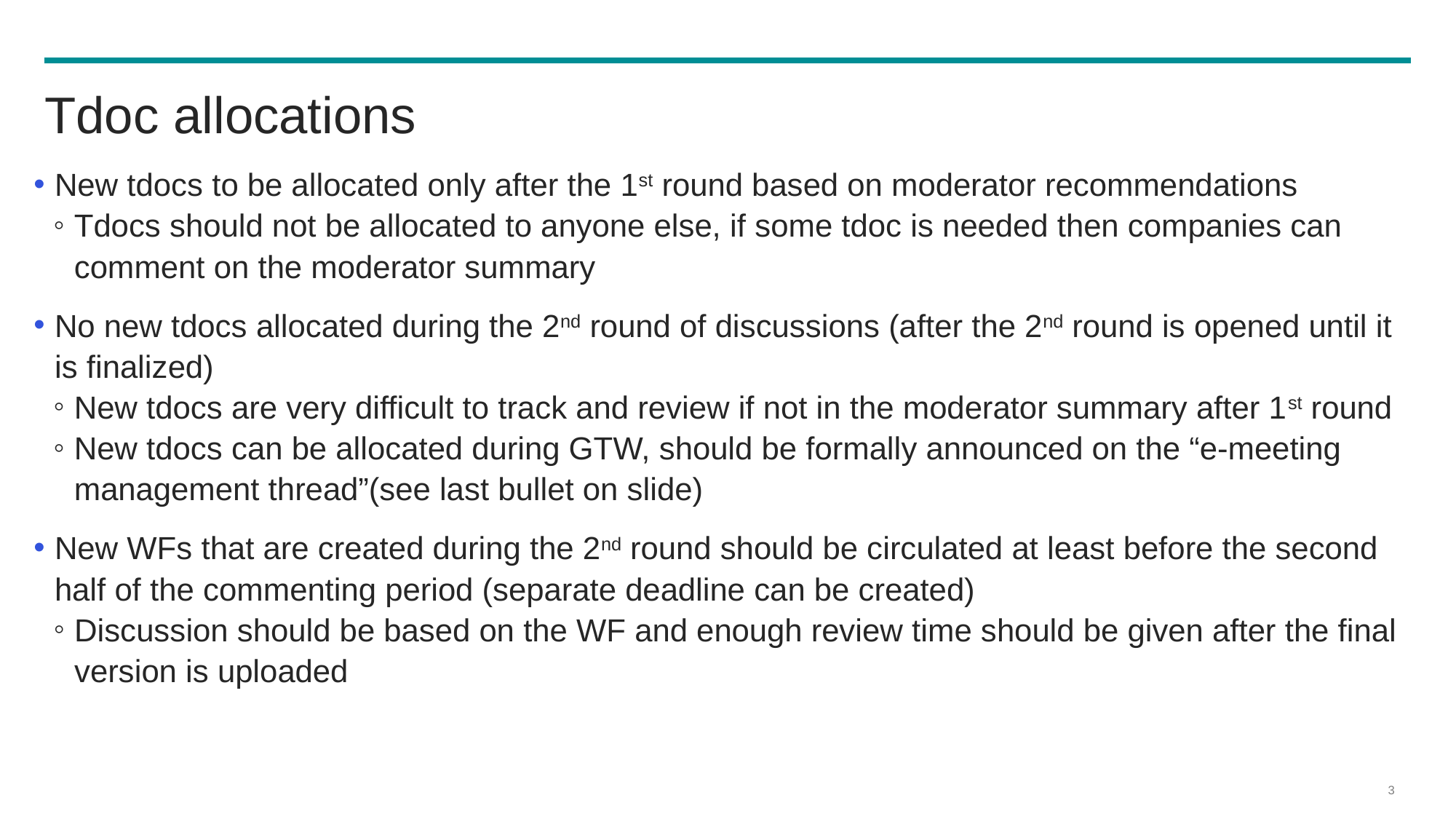

# Tdoc allocations
New tdocs to be allocated only after the 1st round based on moderator recommendations
Tdocs should not be allocated to anyone else, if some tdoc is needed then companies can comment on the moderator summary
No new tdocs allocated during the 2nd round of discussions (after the 2nd round is opened until it is finalized)
New tdocs are very difficult to track and review if not in the moderator summary after 1st round
New tdocs can be allocated during GTW, should be formally announced on the “e-meeting management thread”(see last bullet on slide)
New WFs that are created during the 2nd round should be circulated at least before the second half of the commenting period (separate deadline can be created)
Discussion should be based on the WF and enough review time should be given after the final version is uploaded